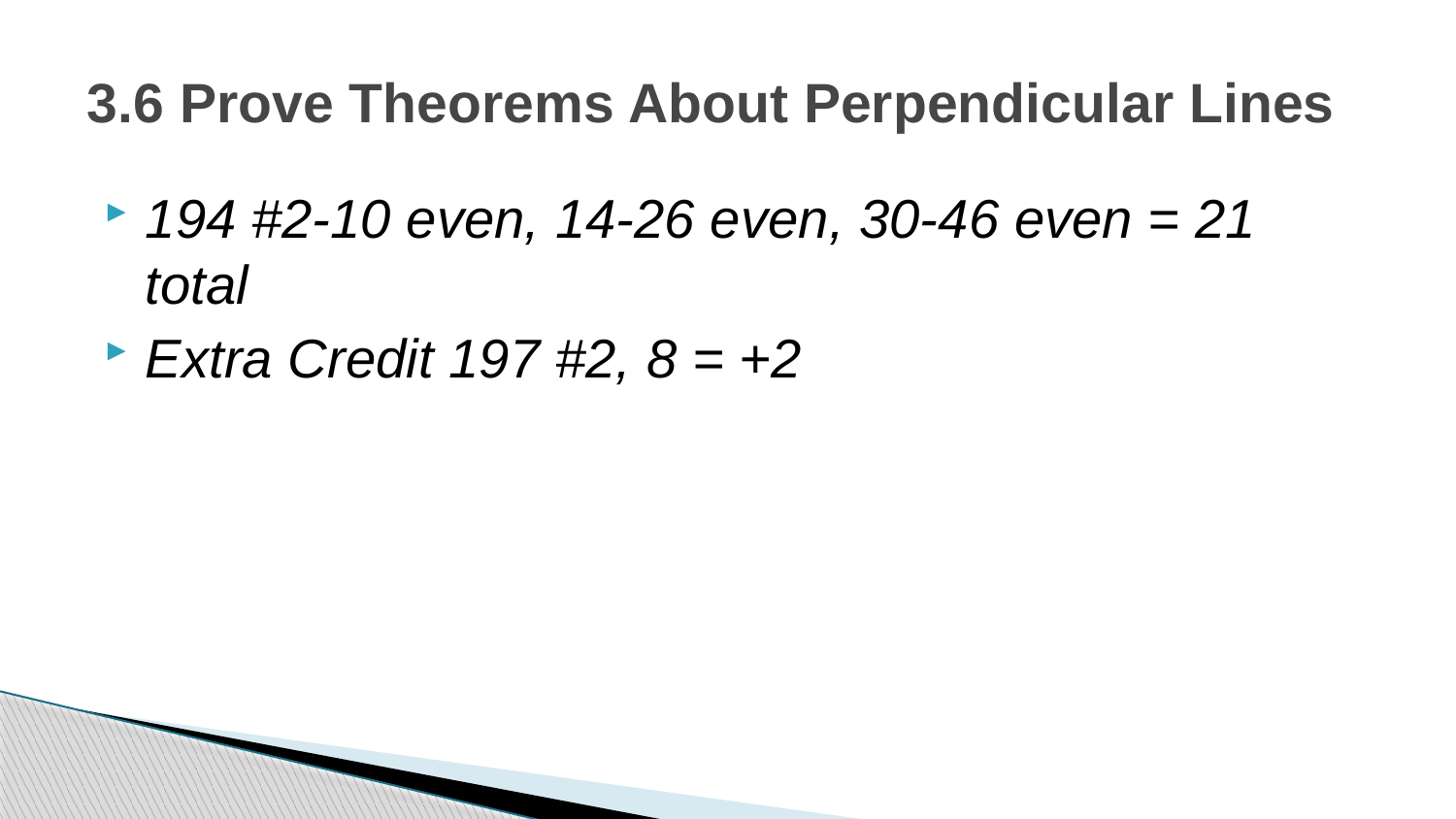

# 3.6 Prove Theorems About Perpendicular Lines
194 #2-10 even, 14-26 even, 30-46 even = 21 total
Extra Credit 197 #2, 8 = +2